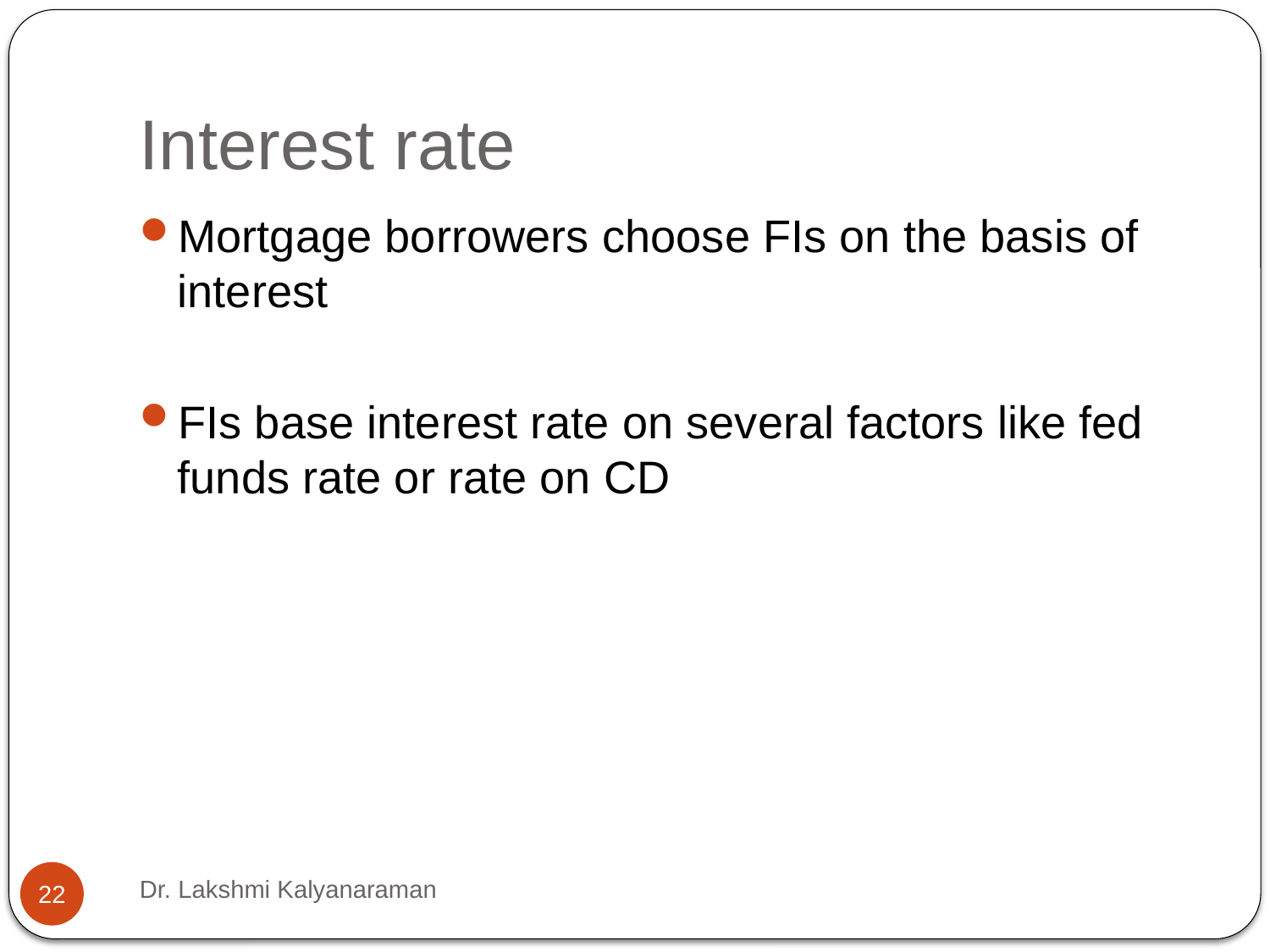

# Interest rate
Mortgage borrowers choose FIs on the basis of interest

FIs base interest rate on several factors like fed funds rate or rate on CD
Dr. Lakshmi Kalyanaraman
22